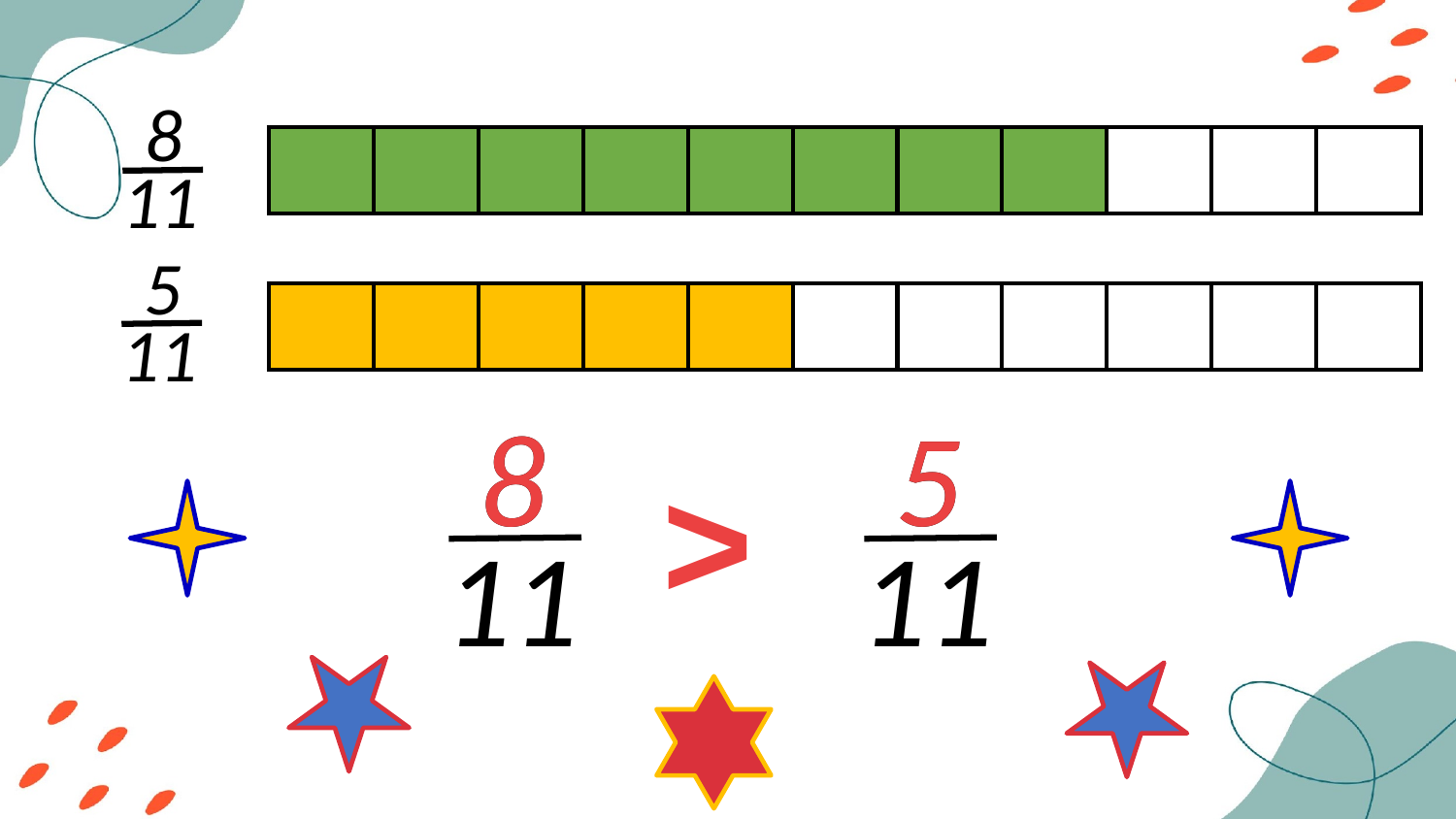

8

|  |  |  |  |  |  |  |  |  |  |  |
| --- | --- | --- | --- | --- | --- | --- | --- | --- | --- | --- |
|  |  |  |  |  |  |  |  |  |  |  |
| --- | --- | --- | --- | --- | --- | --- | --- | --- | --- | --- |
11
5

|  |  |  |  |  |  |  |  |  |  |  |
| --- | --- | --- | --- | --- | --- | --- | --- | --- | --- | --- |
|  |  |  |  |  |  |  |  |  |  |  |
| --- | --- | --- | --- | --- | --- | --- | --- | --- | --- | --- |
11
5
5
8
8
>

11
11